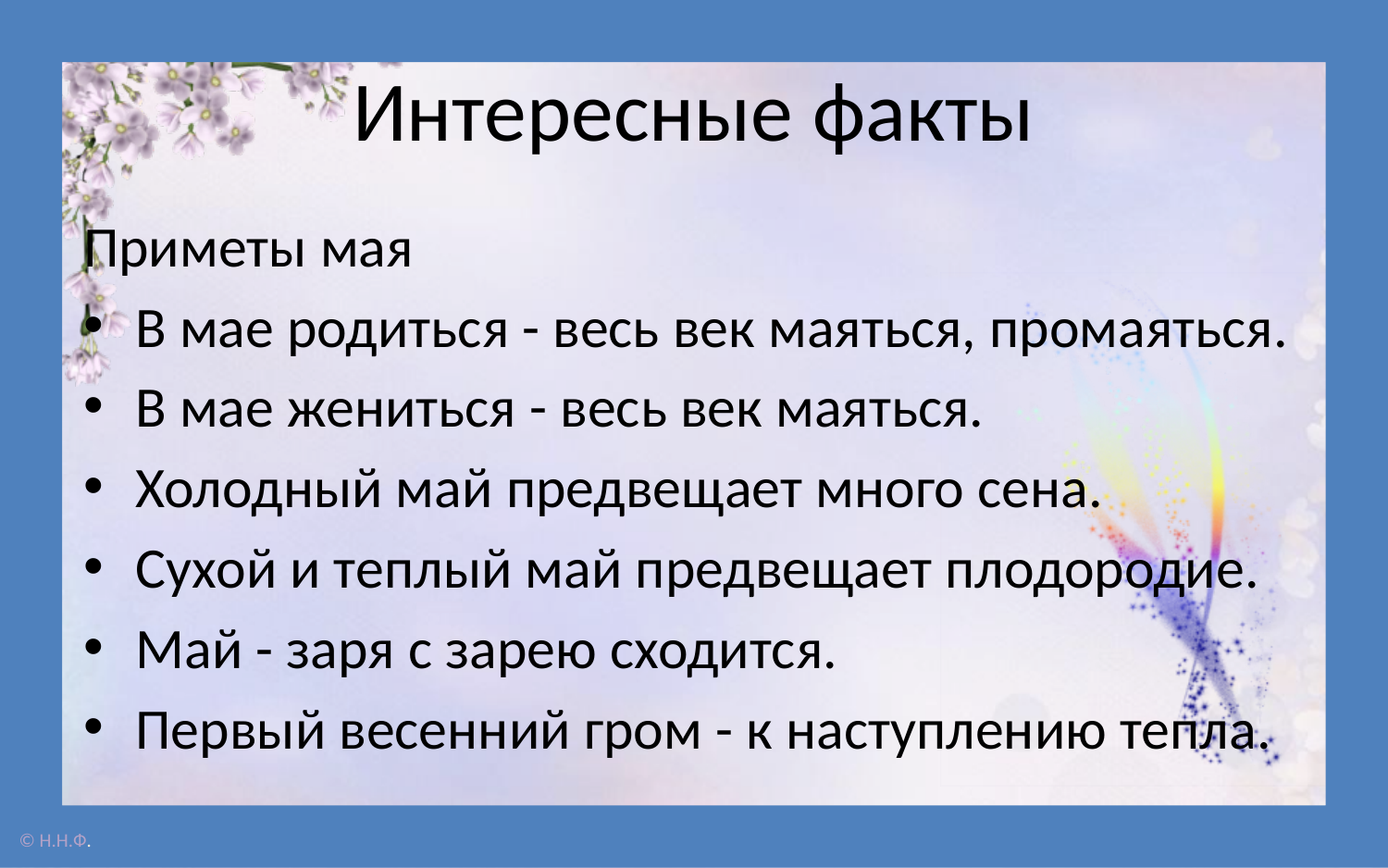

# Интересные факты
Приметы мая
В мае родиться - весь век маяться, промаяться.
В мае жениться - весь век маяться.
Холодный май предвещает много сена.
Сухой и теплый май предвещает плодородие.
Май - заря с зарею сходится.
Первый весенний гром - к наступлению тепла.